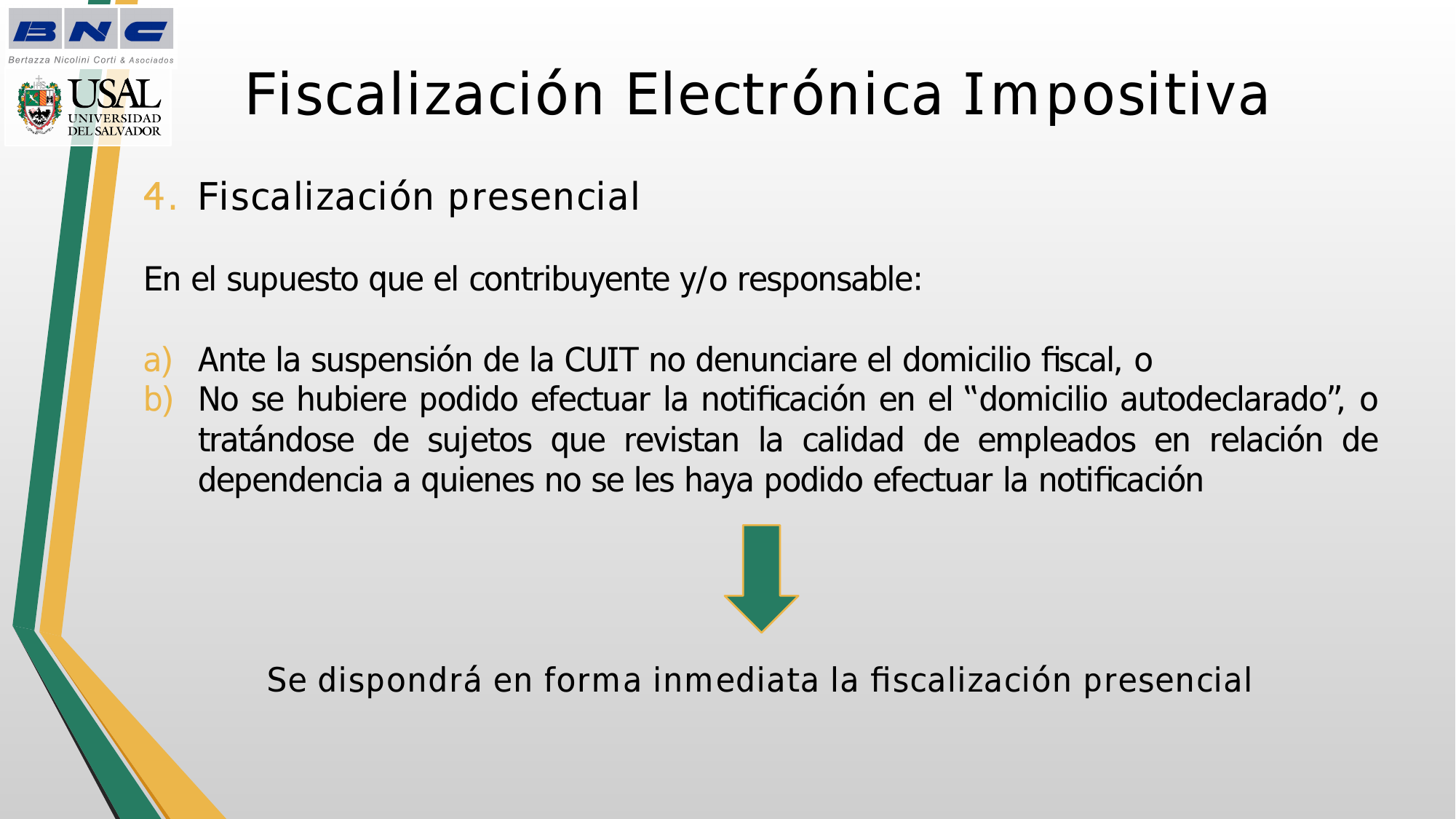

# Fiscalización Electrónica Impositiva
Fiscalización presencial

En el supuesto que el contribuyente y/o responsable:

Ante la suspensión de la CUIT no denunciare el domicilio fiscal, o
No se hubiere podido efectuar la notificación en el “domicilio autodeclarado”, o tratándose de sujetos que revistan la calidad de empleados en relación de dependencia a quienes no se les haya podido efectuar la notificación

Se dispondrá en forma inmediata la fiscalización presencial